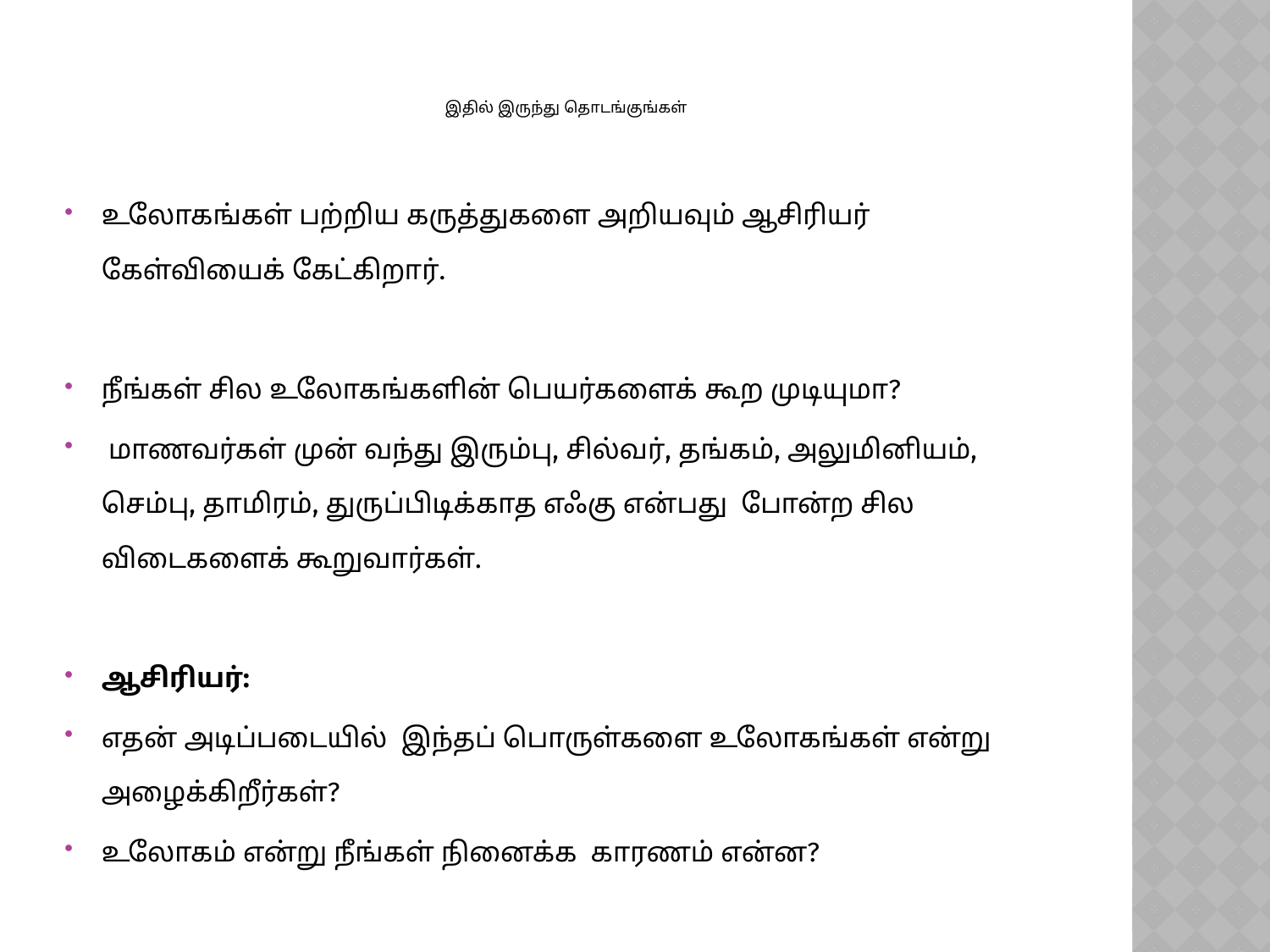

# இதில் இருந்து தொடங்குங்கள்
உலோகங்கள் பற்றிய கருத்துகளை அறியவும் ஆசிரியர்  கேள்வியைக் கேட்கிறார்.

நீங்கள் சில உலோகங்களின் பெயர்களைக் கூற முடியுமா?
 மாணவர்கள் முன் வந்து இரும்பு, சில்வர், தங்கம், அலுமினியம், செம்பு, தாமிரம், துருப்பிடிக்காத எஃகு என்பது  போன்ற சில விடைகளைக் கூறுவார்கள்.

ஆசிரியர்:
எதன் அடிப்படையில்  இந்தப் பொருள்களை உலோகங்கள் என்று அழைக்கிறீர்கள்?
உலோகம் என்று நீங்கள் நினைக்க  காரணம் என்ன?